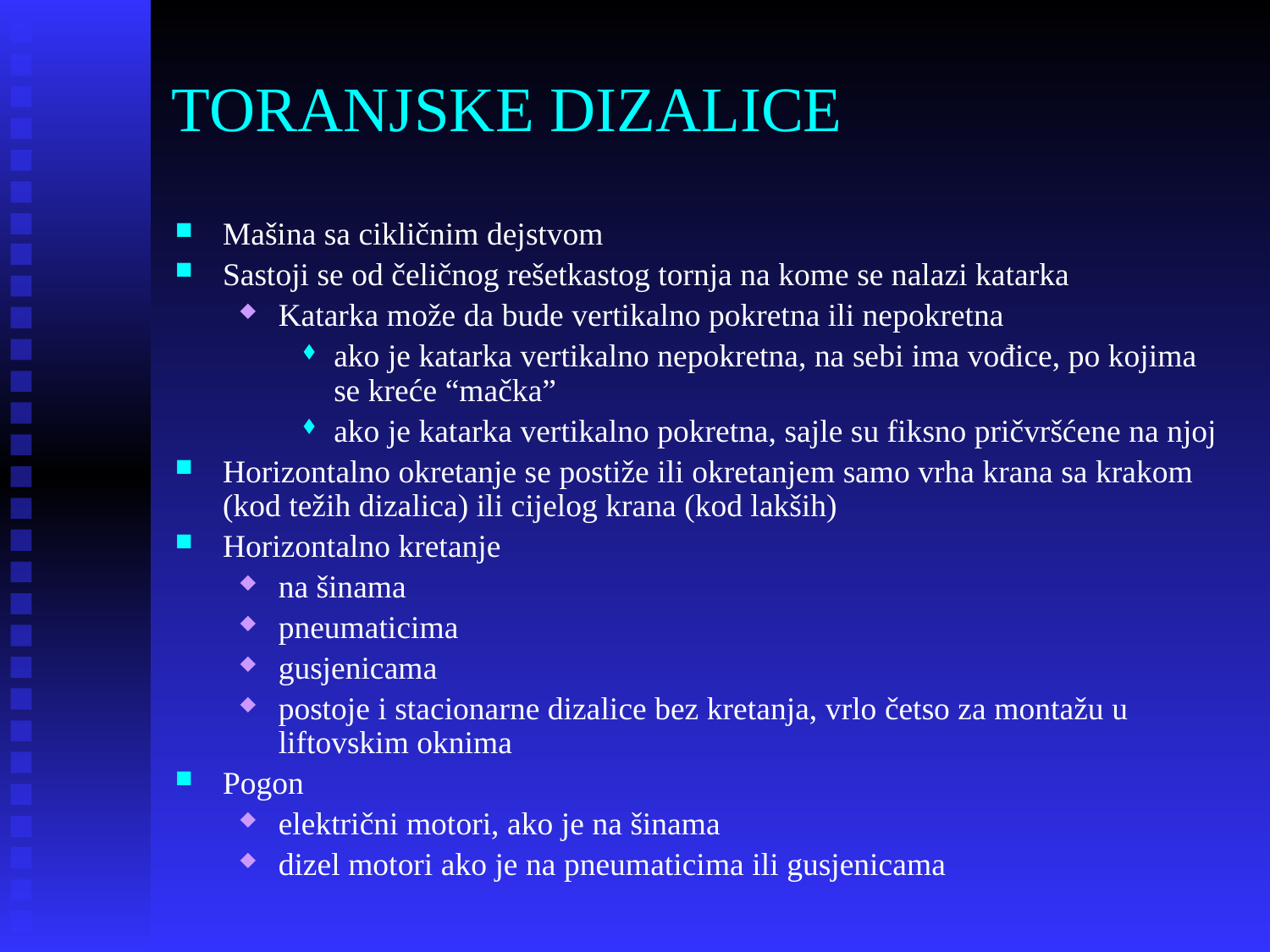

# TORANJSKE DIZALICE
Mašina sa cikličnim dejstvom
Sastoji se od čeličnog rešetkastog tornja na kome se nalazi katarka
Katarka može da bude vertikalno pokretna ili nepokretna
ako je katarka vertikalno nepokretna, na sebi ima vođice, po kojima se kreće “mačka”
ako je katarka vertikalno pokretna, sajle su fiksno pričvršćene na njoj
Horizontalno okretanje se postiže ili okretanjem samo vrha krana sa krakom (kod težih dizalica) ili cijelog krana (kod lakših)
Horizontalno kretanje
na šinama
pneumaticima
gusjenicama
postoje i stacionarne dizalice bez kretanja, vrlo četso za montažu u liftovskim oknima
Pogon
električni motori, ako je na šinama
dizel motori ako je na pneumaticima ili gusjenicama